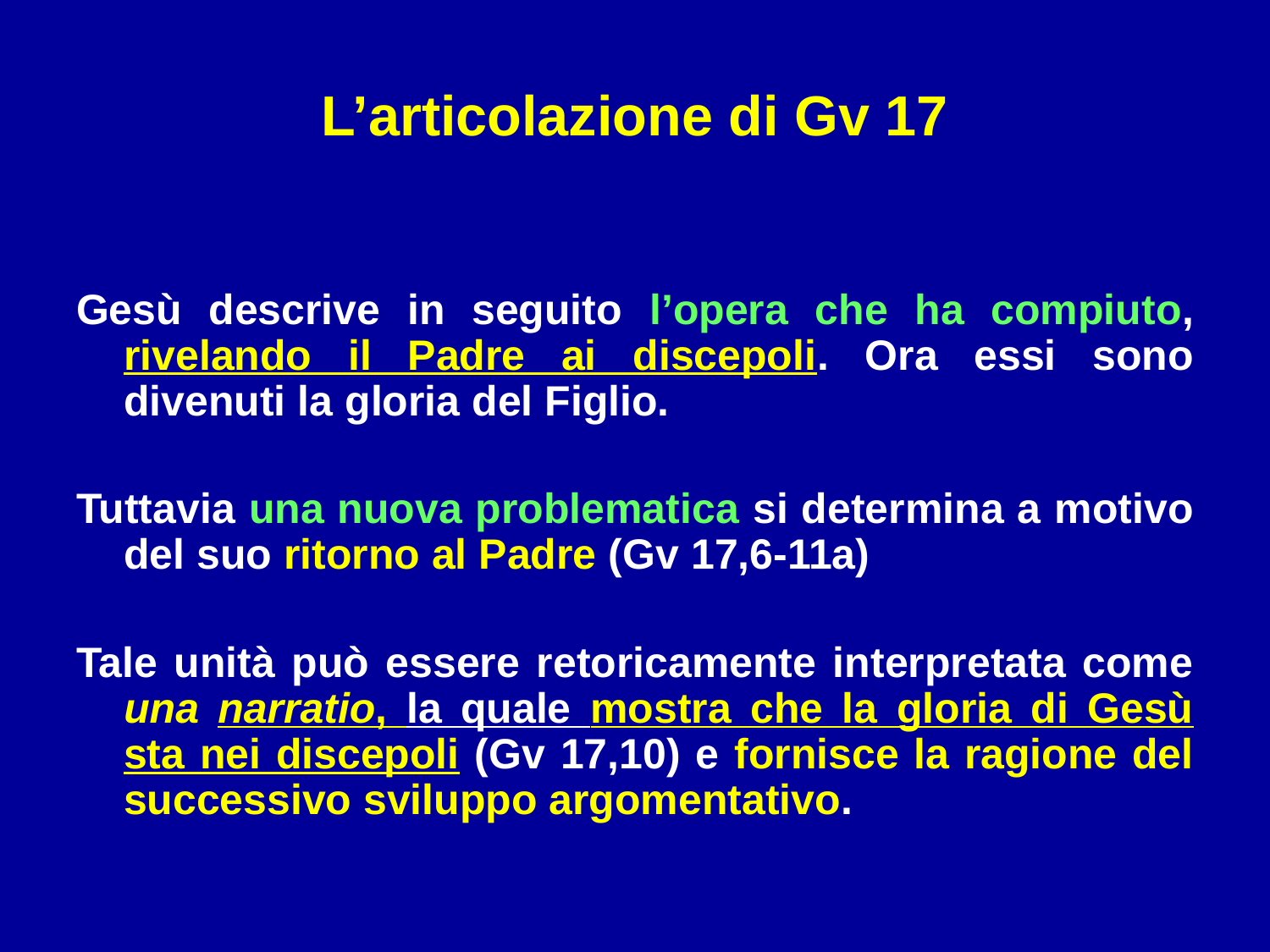

# L’articolazione di Gv 17

Gesù descrive in seguito l’opera che ha compiuto, rivelando il Padre ai discepoli. Ora essi sono divenuti la gloria del Figlio.

Tuttavia una nuova problematica si determina a motivo del suo ritorno al Padre (Gv 17,6-11a)

Tale unità può essere retoricamente interpretata come una narratio, la quale mostra che la gloria di Gesù sta nei discepoli (Gv 17,10) e fornisce la ragione del successivo sviluppo argomentativo.